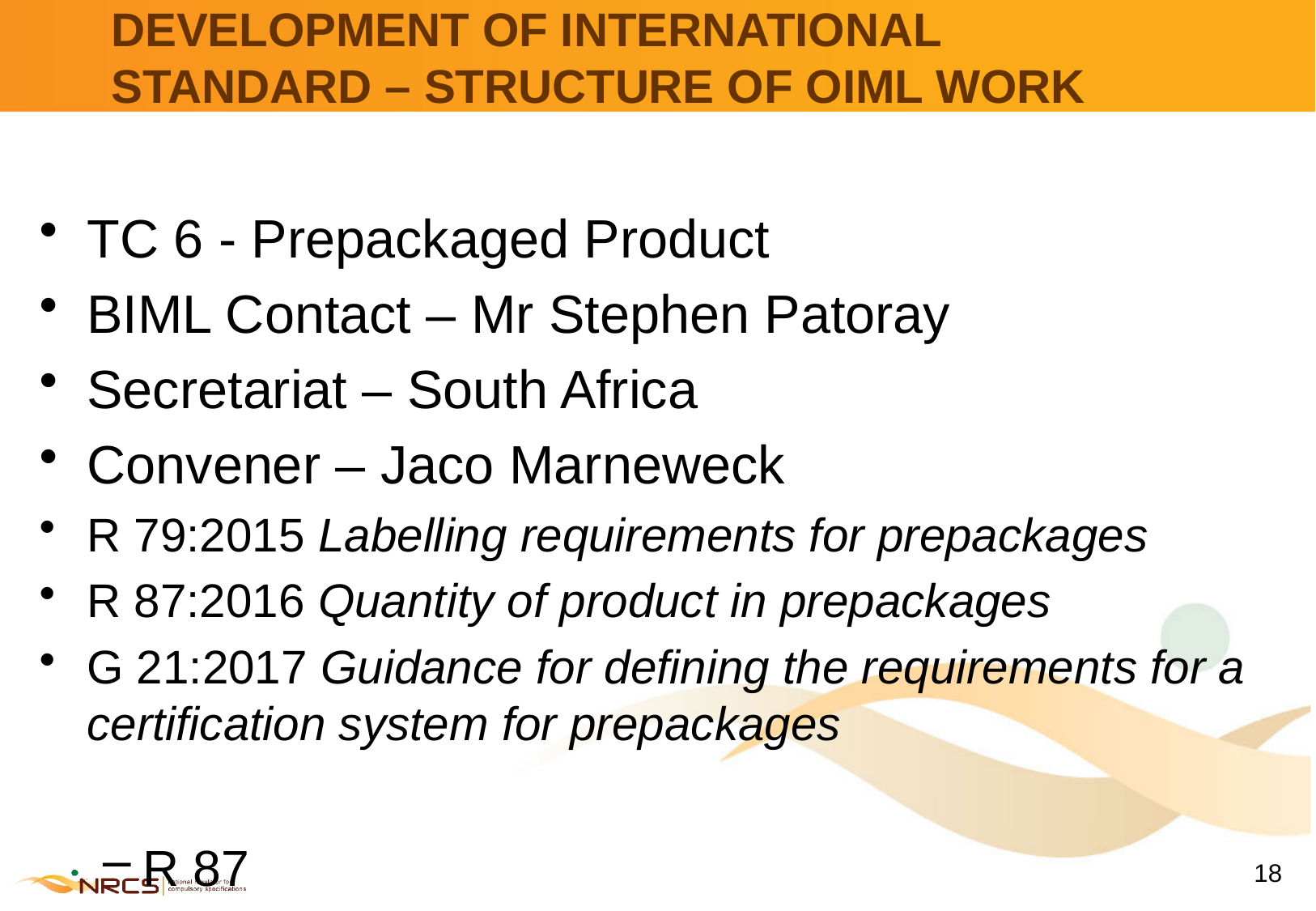

# DEVELOPMENT OF INTERNATIONAL STANDARD – STRUCTURE OF OIML WORK
TC 6 - Prepackaged Product
BIML Contact – Mr Stephen Patoray
Secretariat – South Africa
Convener – Jaco Marneweck
R 79:2015 Labelling requirements for prepackages
R 87:2016 Quantity of product in prepackages
G 21:2017 Guidance for defining the requirements for a certification system for prepackages

R 87
G 21

18